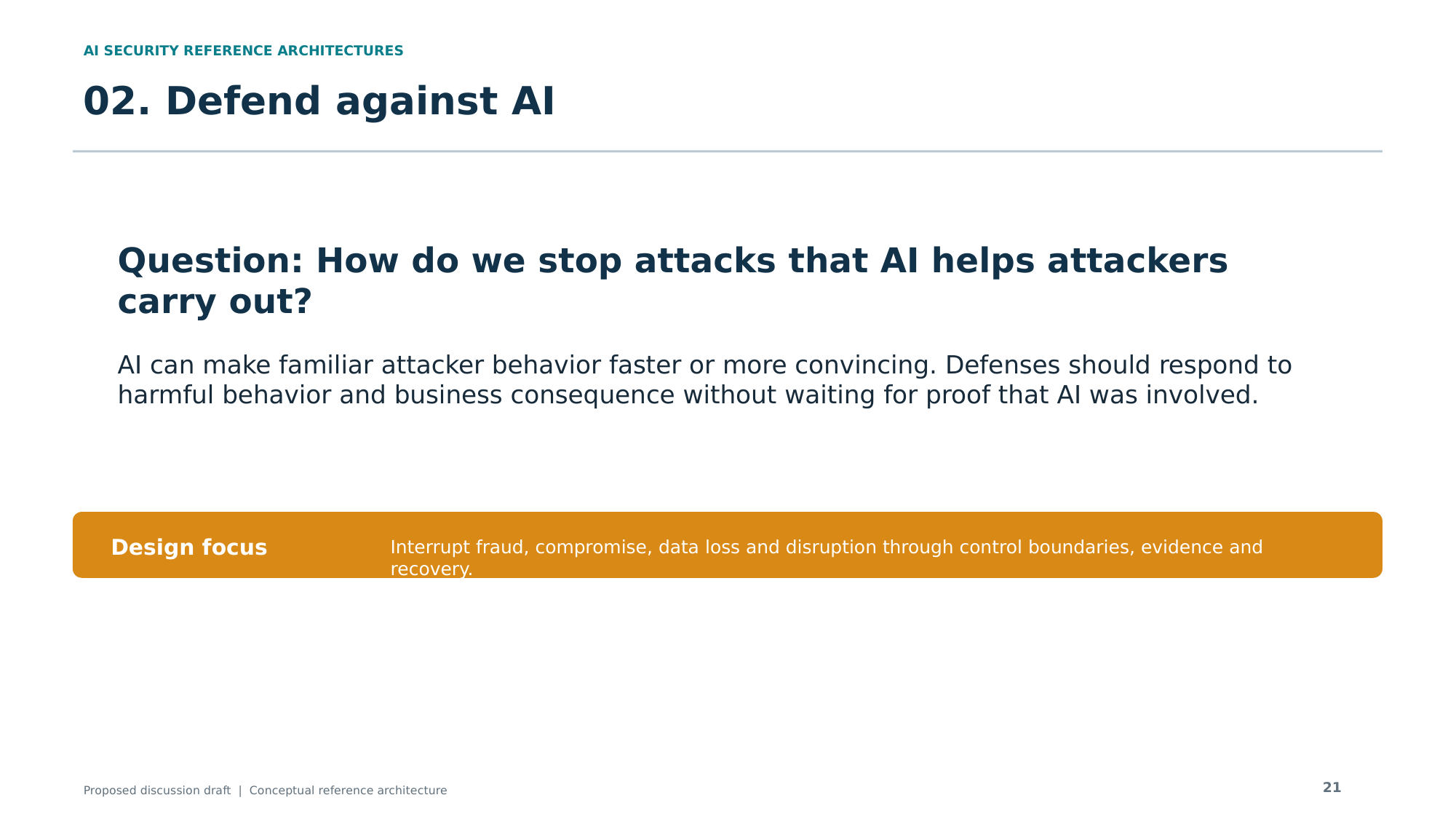

AI SECURITY REFERENCE ARCHITECTURES
02. Defend against AI

Question: How do we stop attacks that AI helps attackers carry out?
AI can make familiar attacker behavior faster or more convincing. Defenses should respond to harmful behavior and business consequence without waiting for proof that AI was involved.

Design focus
Interrupt fraud, compromise, data loss and disruption through control boundaries, evidence and recovery.
21
Proposed discussion draft  |  Conceptual reference architecture